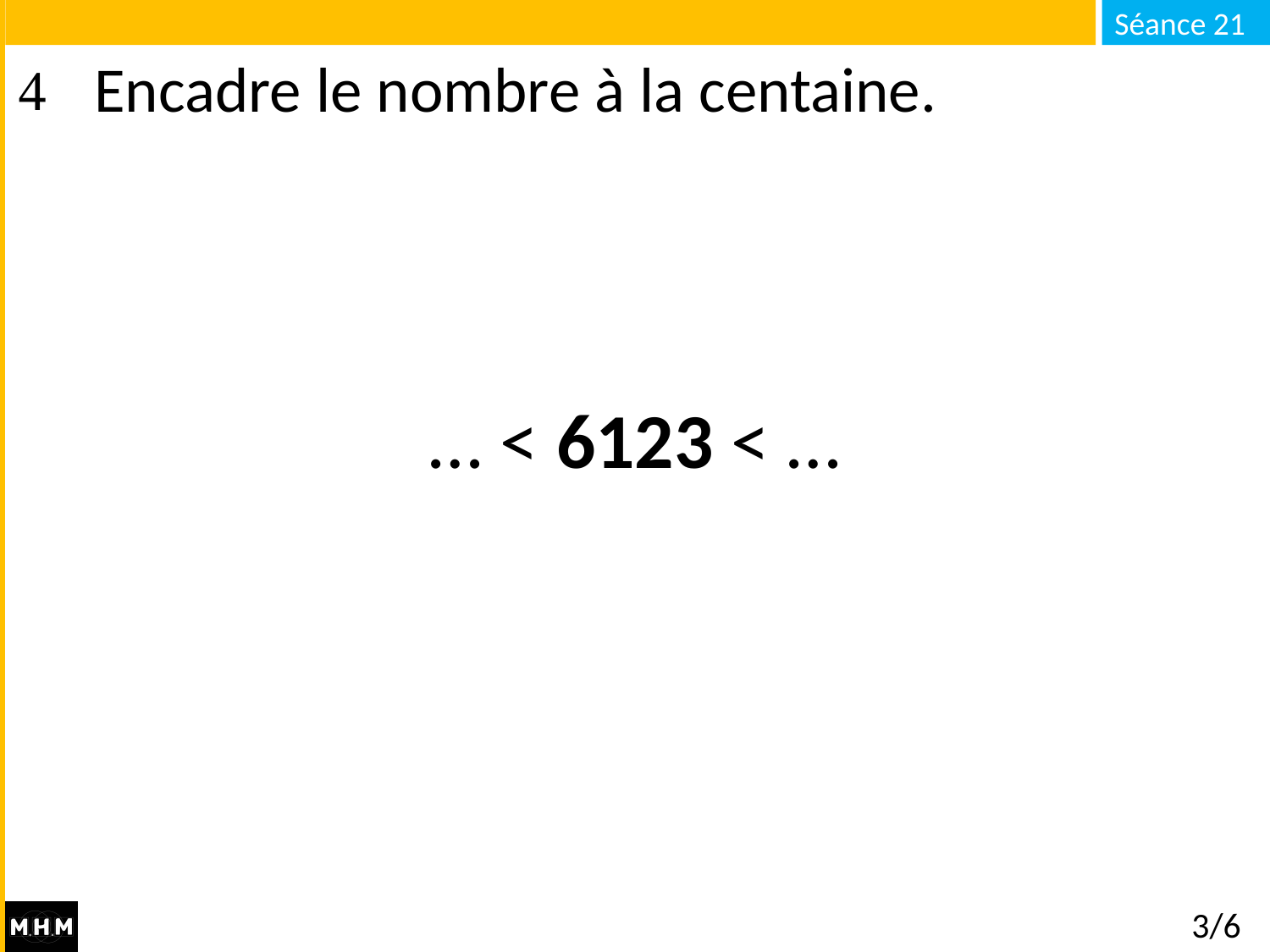

# Encadre le nombre à la centaine.
… < 6123 < …
3/6